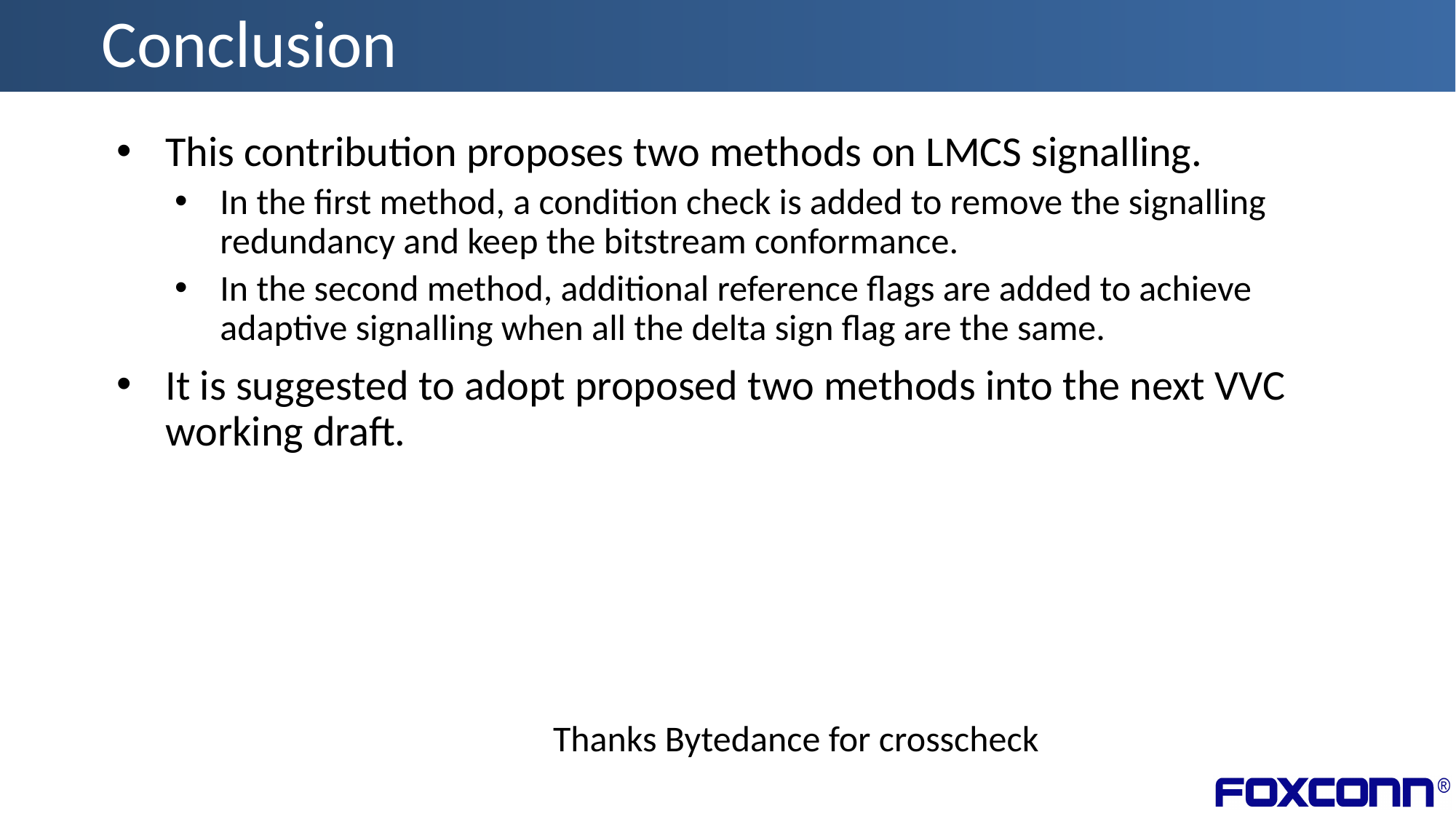

# Conclusion
This contribution proposes two methods on LMCS signalling.
In the first method, a condition check is added to remove the signalling redundancy and keep the bitstream conformance.
In the second method, additional reference flags are added to achieve adaptive signalling when all the delta sign flag are the same.
It is suggested to adopt proposed two methods into the next VVC working draft.
Thanks Bytedance for crosscheck